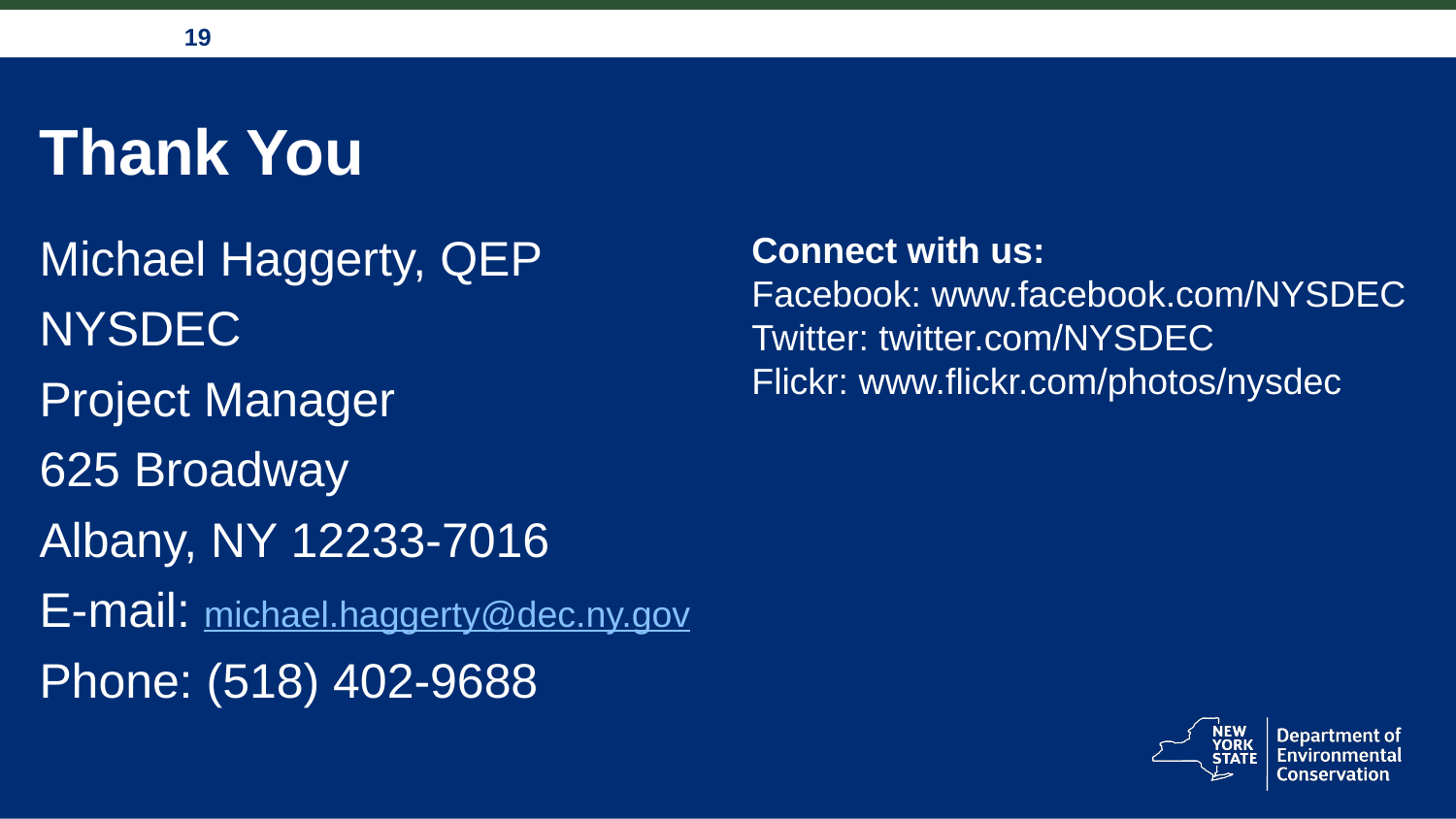

# Thank You
Michael Haggerty, QEP
NYSDEC
Project Manager
625 Broadway
Albany, NY 12233-7016
E-mail: michael.haggerty@dec.ny.gov
Phone: (518) 402-9688
Connect with us:
Facebook: www.facebook.com/NYSDEC
Twitter: twitter.com/NYSDEC
Flickr: www.flickr.com/photos/nysdec